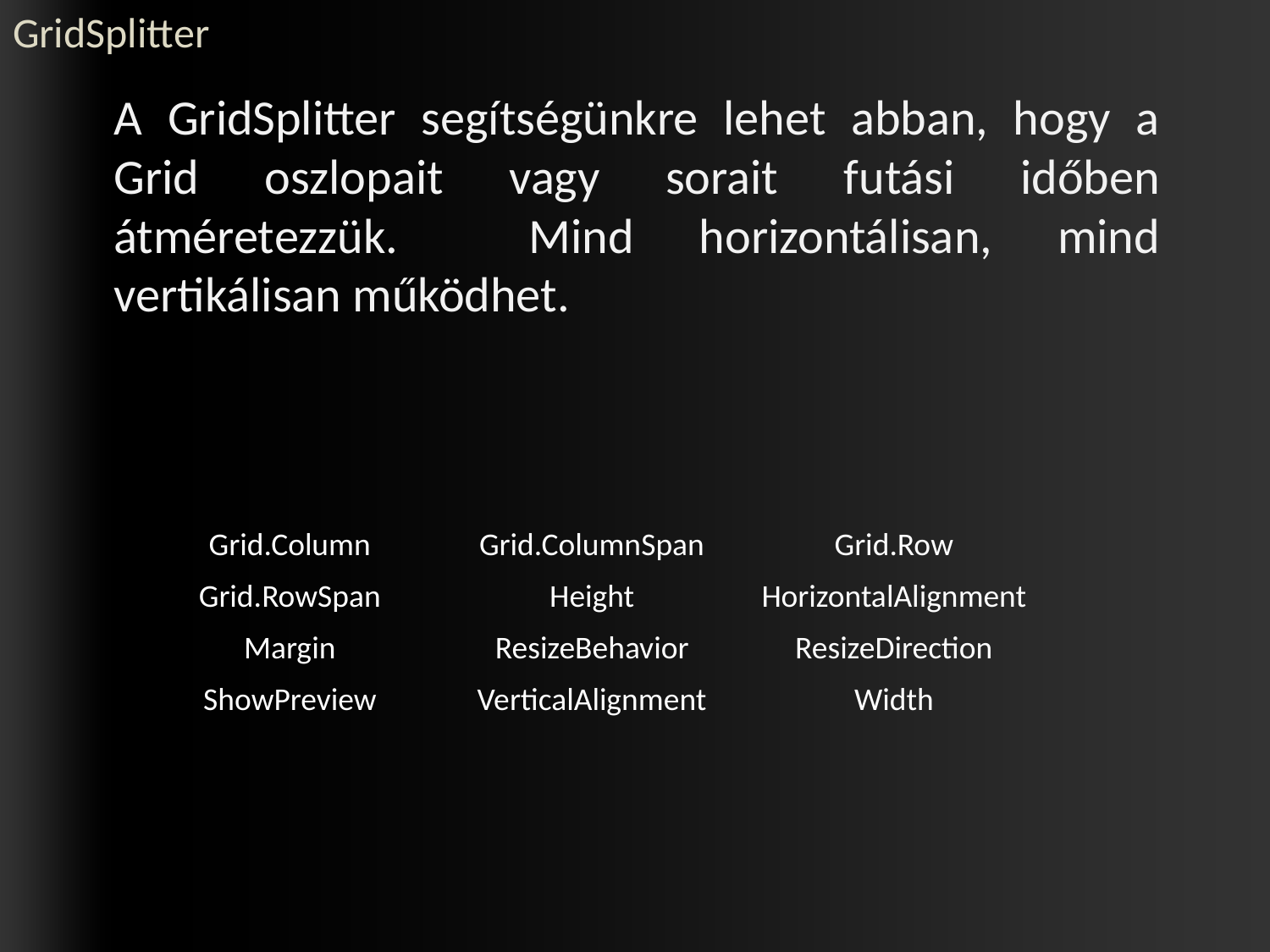

# GridSplitter
	A GridSplitter segítségünkre lehet abban, hogy a Grid oszlopait vagy sorait futási időben átméretezzük.  Mind horizontálisan, mind vertikálisan működhet.

| Grid.Column | Grid.ColumnSpan | Grid.Row |
| --- | --- | --- |
| Grid.RowSpan | Height | HorizontalAlignment |
| Margin | ResizeBehavior | ResizeDirection |
| ShowPreview | VerticalAlignment | Width |